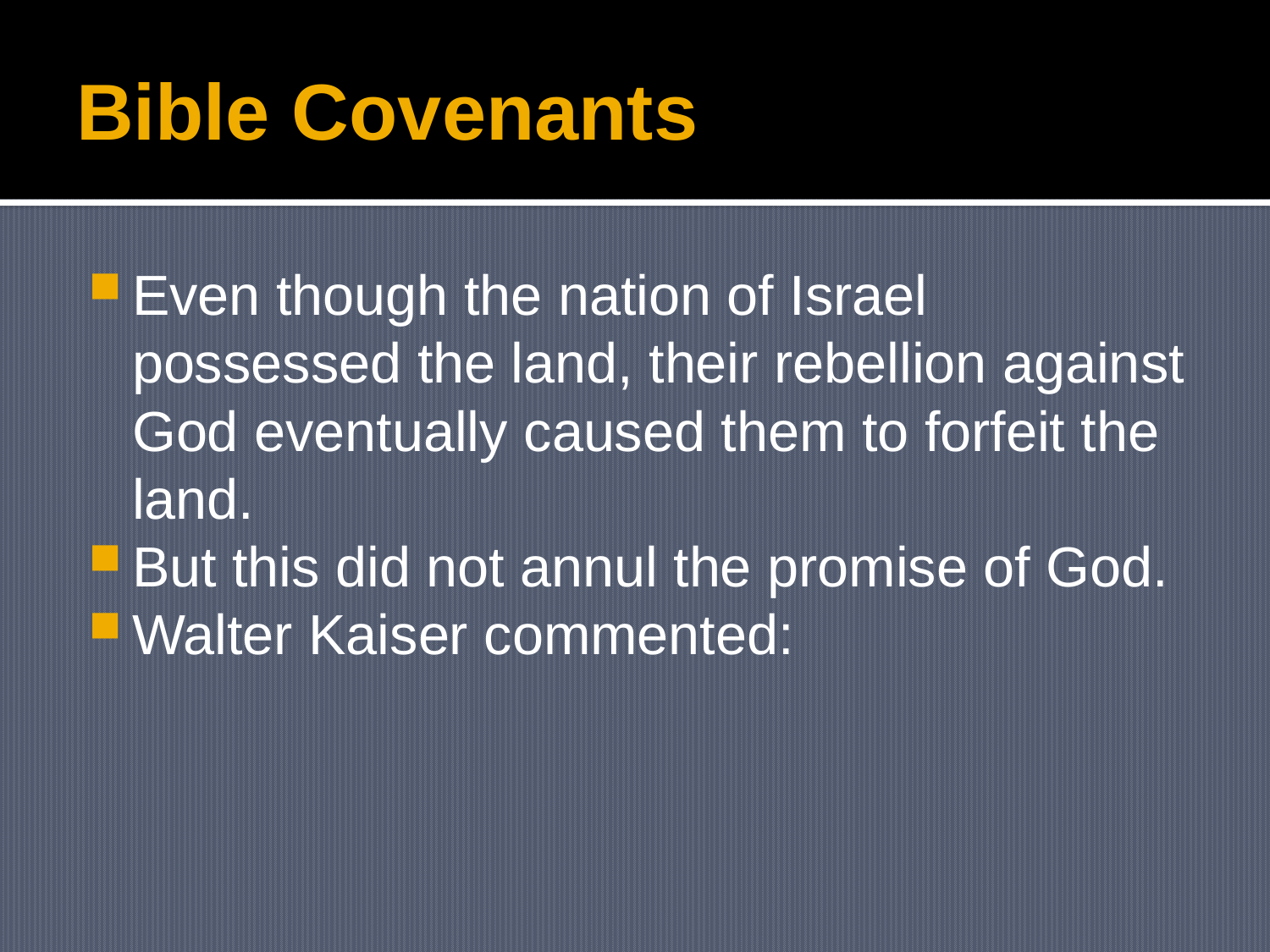

# Bible Covenants
Even though the nation of Israel possessed the land, their rebellion against God eventually caused them to forfeit the land.
But this did not annul the promise of God.
Walter Kaiser commented: